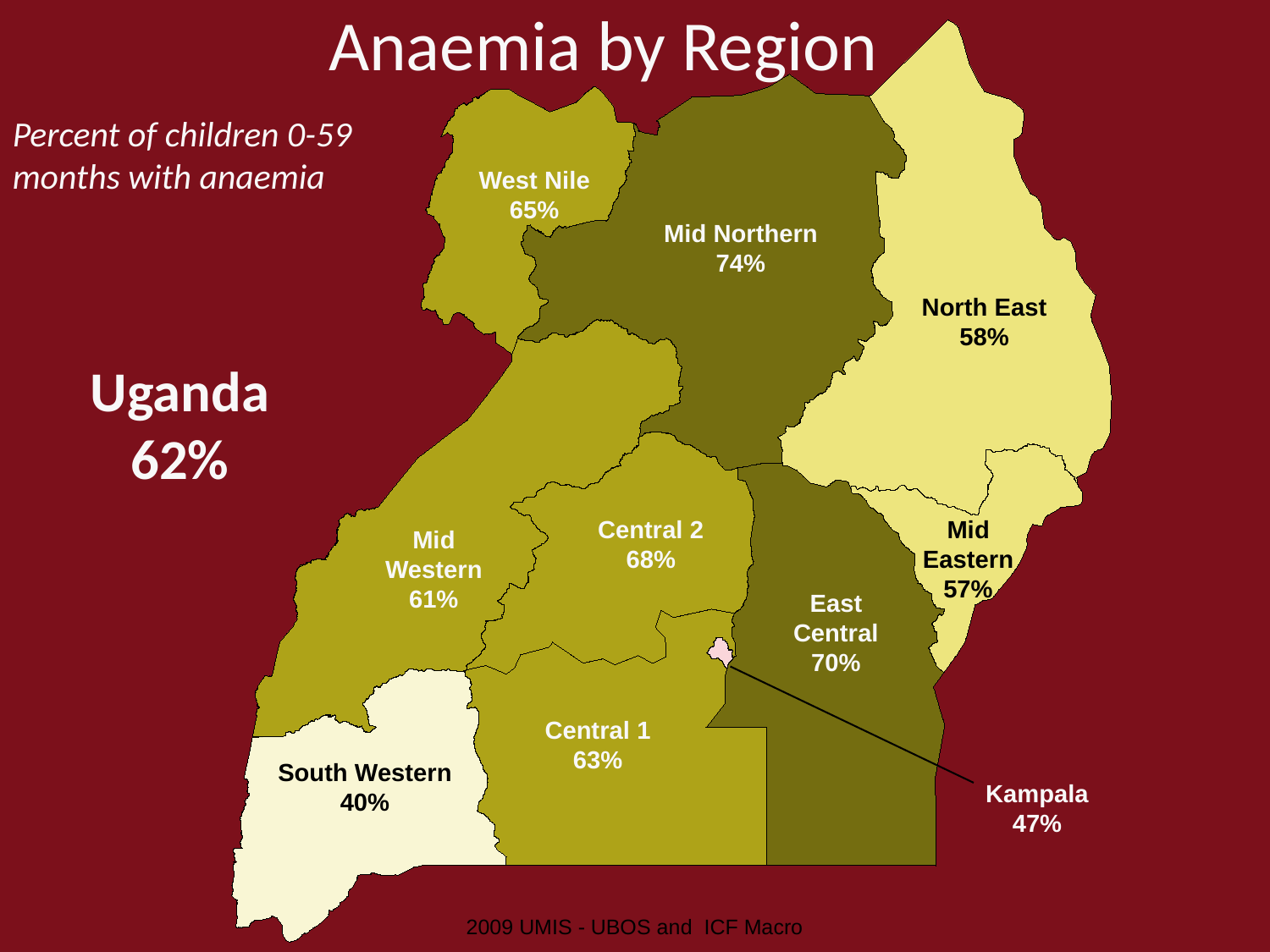

# Anaemia by Region

Percent of children 0-59 months with anaemia
West Nile
65%
Mid Northern
74%
North East
58%
Uganda
62%
Central 2
68%
Mid Eastern
57%
Mid Western
61%
East Central
70%
Central 1
63%
South Western
40%
Kampala
47%
2009 UMIS - UBOS and  ICF Macro